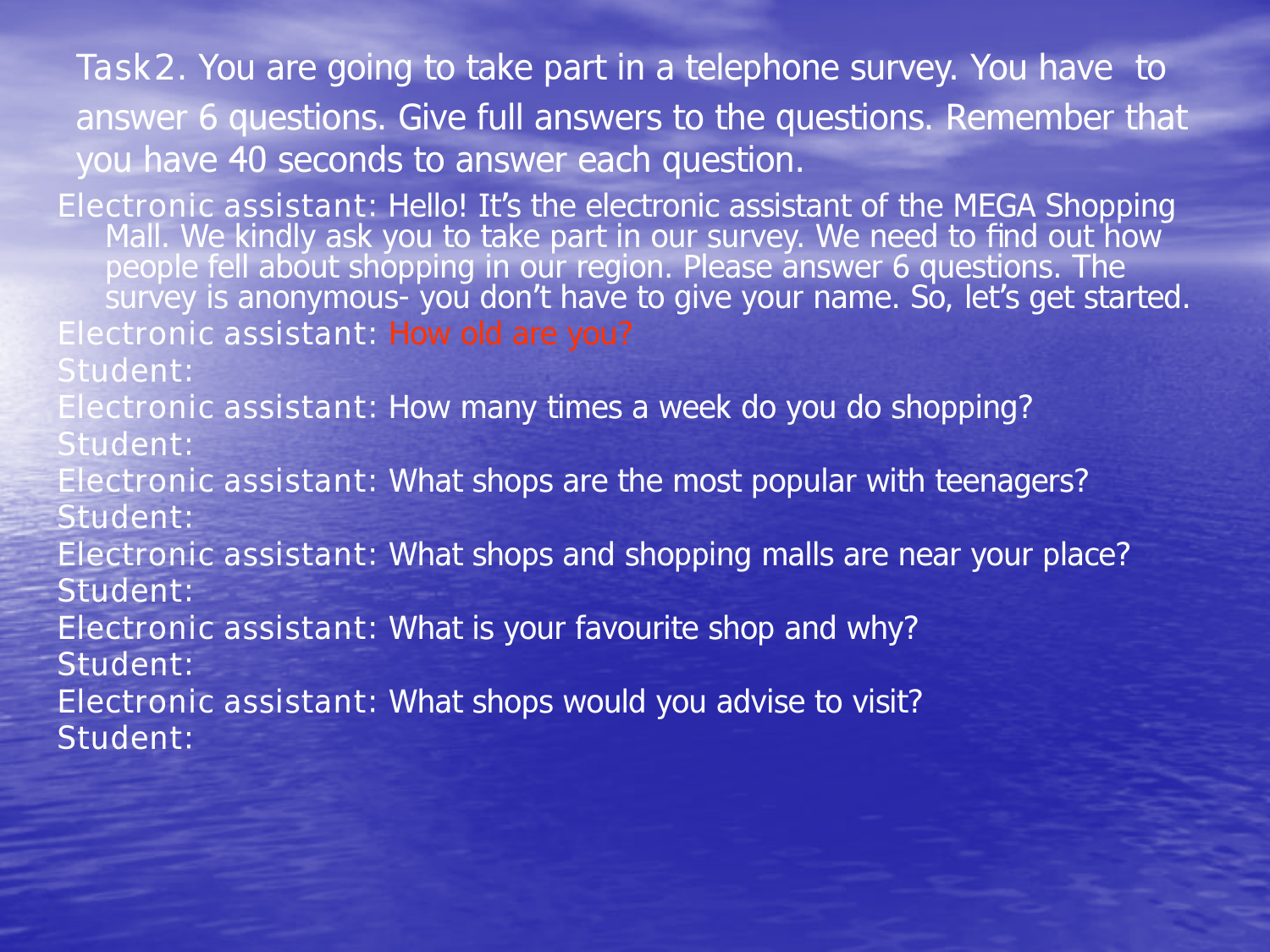

# Task2. You are going to take part in a telephone survey. You have to answer 6 questions. Give full answers to the questions. Remember that you have 40 seconds to answer each question.
Electronic assistant: Hello! It’s the electronic assistant of the MEGA Shopping Mall. We kindly ask you to take part in our survey. We need to find out how people fell about shopping in our region. Please answer 6 questions. The survey is anonymous- you don’t have to give your name. So, let’s get started.
Electronic assistant: How old are you?
Student:
Electronic assistant: How many times a week do you do shopping?
Student:
Electronic assistant: What shops are the most popular with teenagers?
Student:
Electronic assistant: What shops and shopping malls are near your place?
Student:
Electronic assistant: What is your favourite shop and why?
Student:
Electronic assistant: What shops would you advise to visit?
Student: